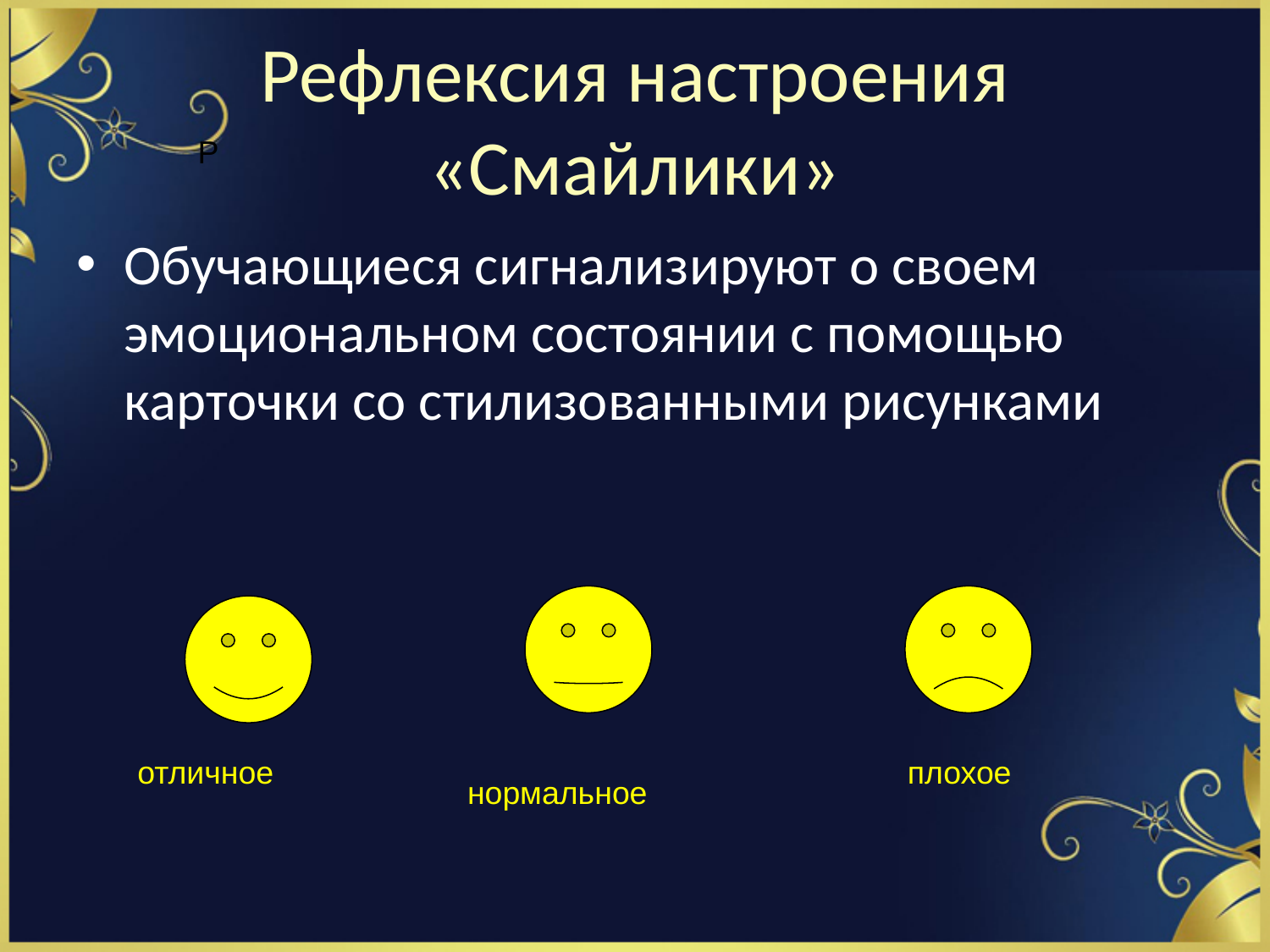

# Рефлексия настроения «Смайлики»
Р
Обучающиеся сигнализируют о своем эмоциональном состоянии с помощью карточки со стилизованными рисунками

отличное
плохое
нормальное